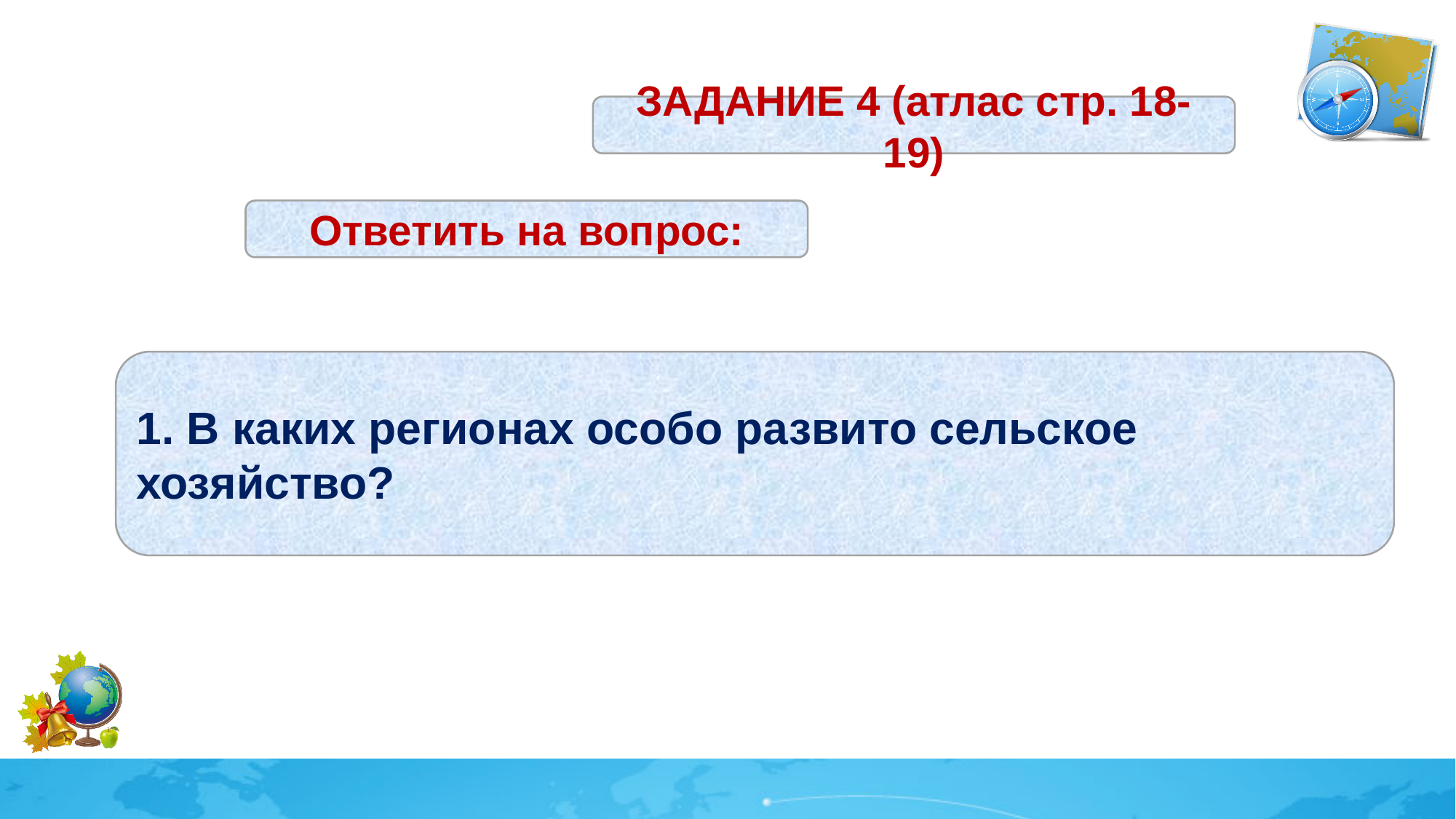

ЗАДАНИЕ 4 (атлас стр. 18-19)
Ответить на вопрос:
1. В каких регионах особо развито сельское хозяйство?